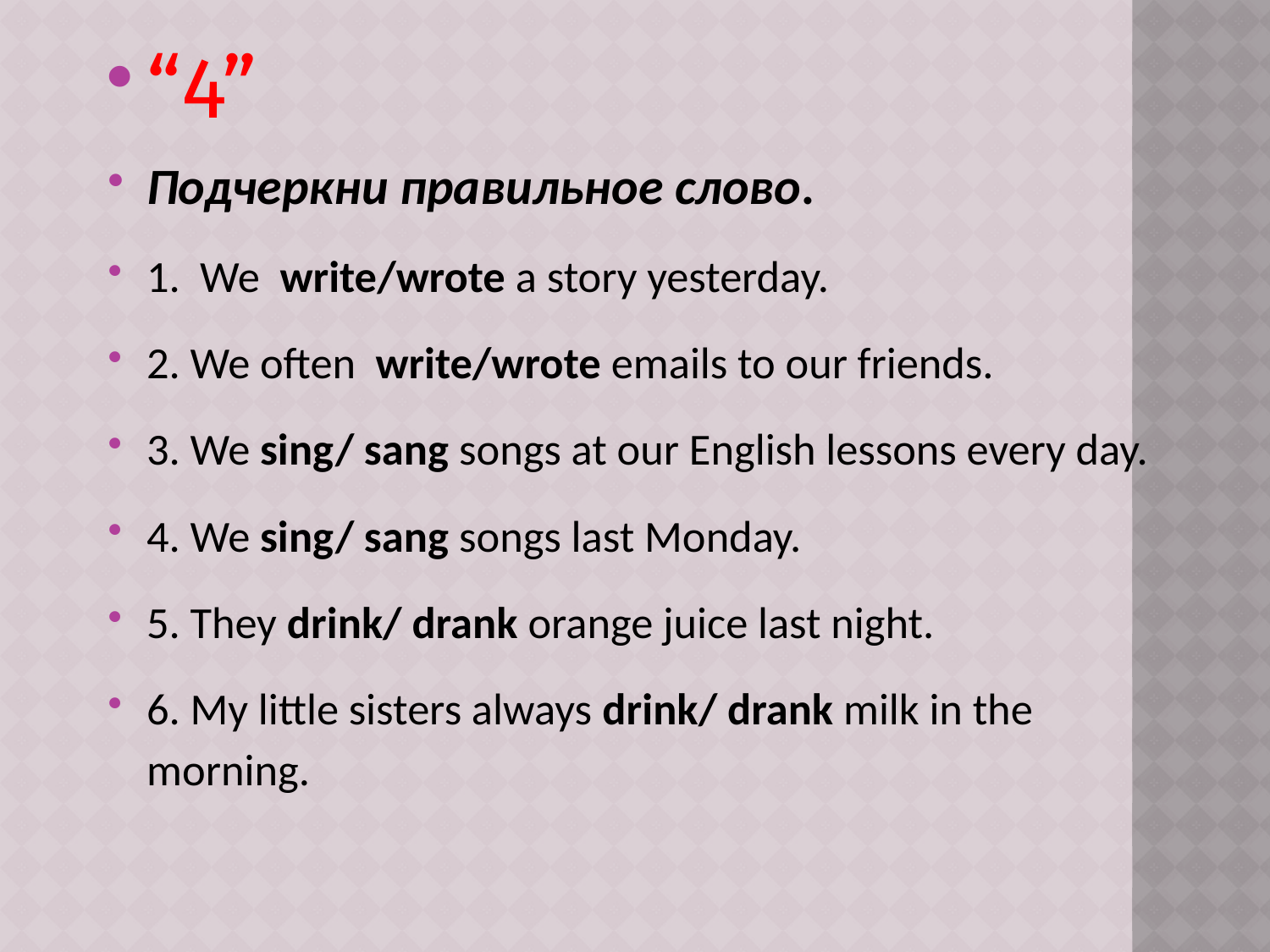

“4”
Подчеркни правильное слово.
1.  We  write/wrote a story yesterday.
2. We often  write/wrote emails to our friends.
3. We sing/ sang songs at our English lessons every day.
4. We sing/ sang songs last Monday.
5. They drink/ drank orange juice last night.
6. My little sisters always drink/ drank milk in the morning.